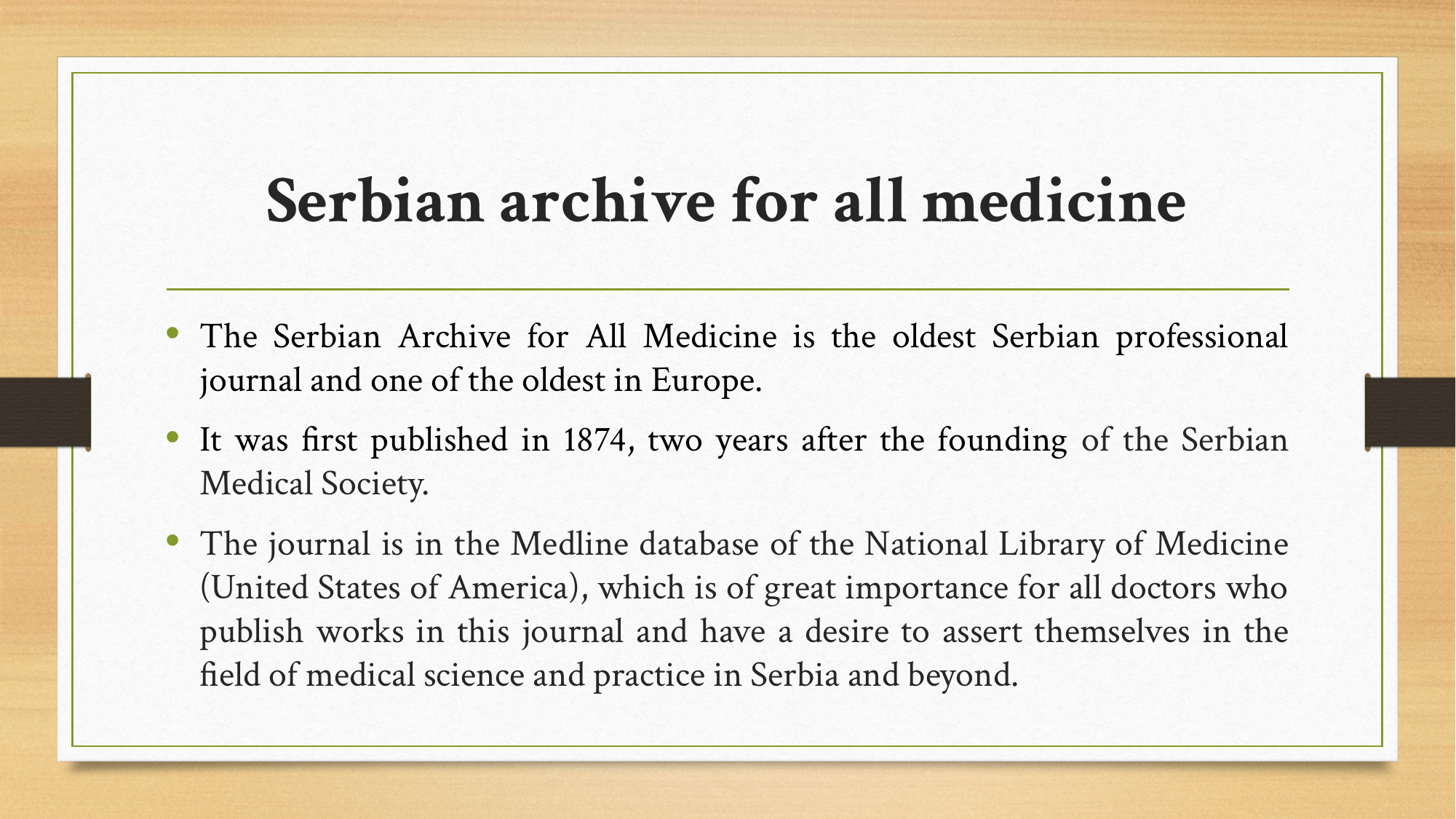

# Serbian archive for all medicine
The Serbian Archive for All Medicine is the oldest Serbian professional journal and one of the oldest in Europe.
It was first published in 1874, two years after the founding of the Serbian Medical Society.
The journal is in the Medline database of the National Library of Medicine (United States of America), which is of great importance for all doctors who publish works in this journal and have a desire to assert themselves in the field of medical science and practice in Serbia and beyond.